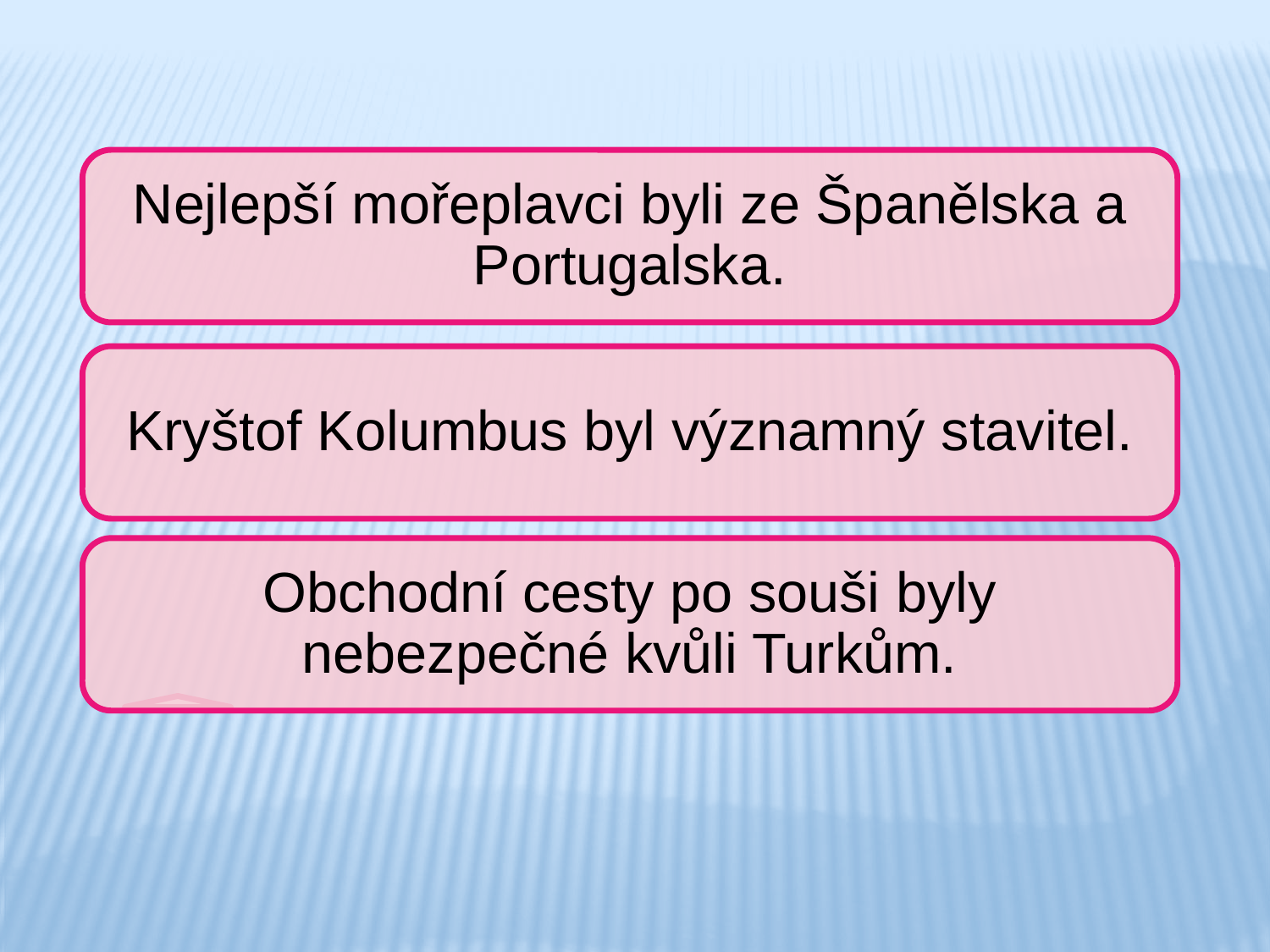

Nejlepší mořeplavci byli ze Španělska a Portugalska.
Kryštof Kolumbus byl významný stavitel.
Obchodní cesty po souši byly nebezpečné kvůli Turkům.